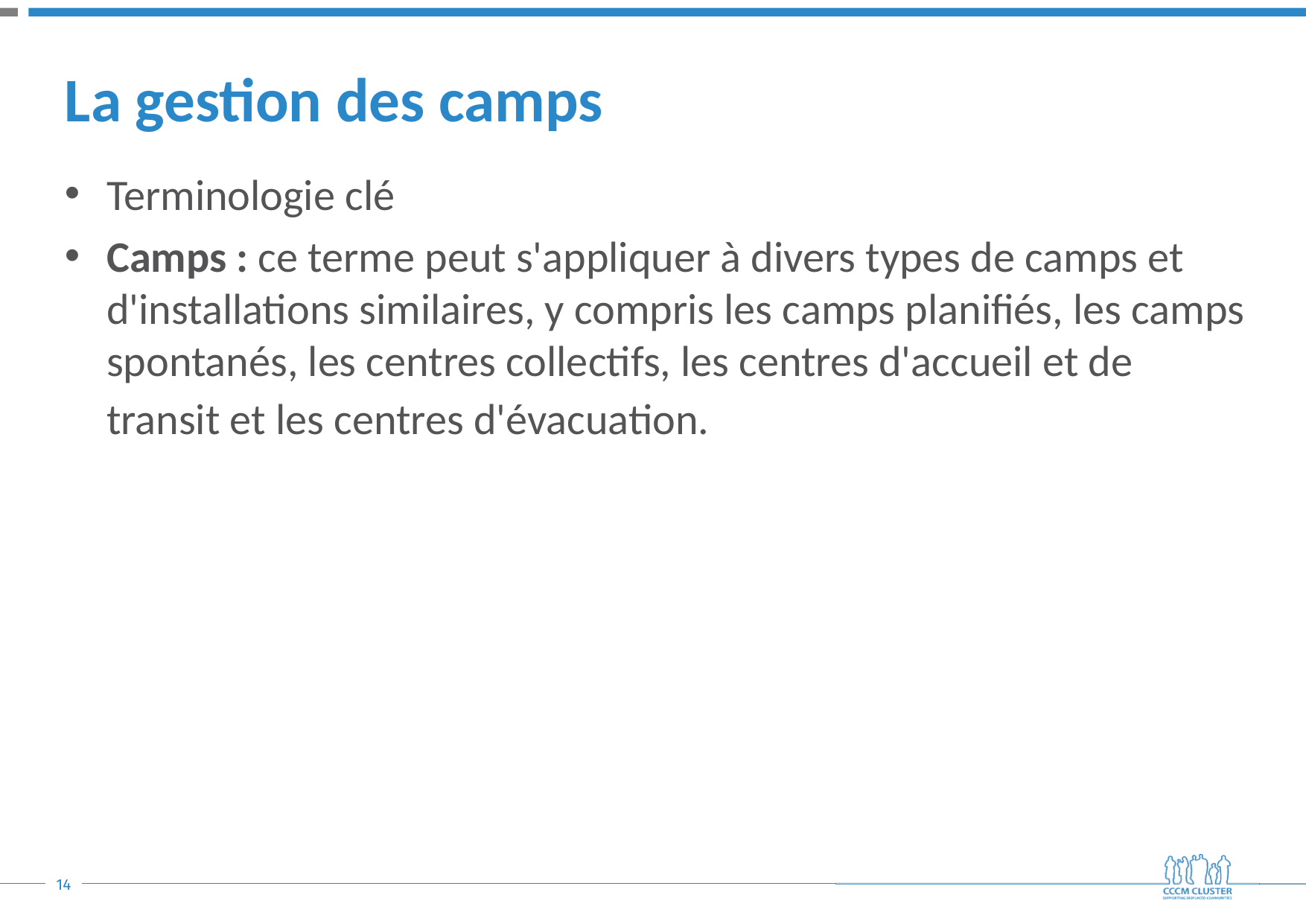

# La gestion des camps
Terminologie clé
Camps : ce terme peut s'appliquer à divers types de camps et d'installations similaires, y compris les camps planifiés, les camps spontanés, les centres collectifs, les centres d'accueil et de transit et les centres d'évacuation.